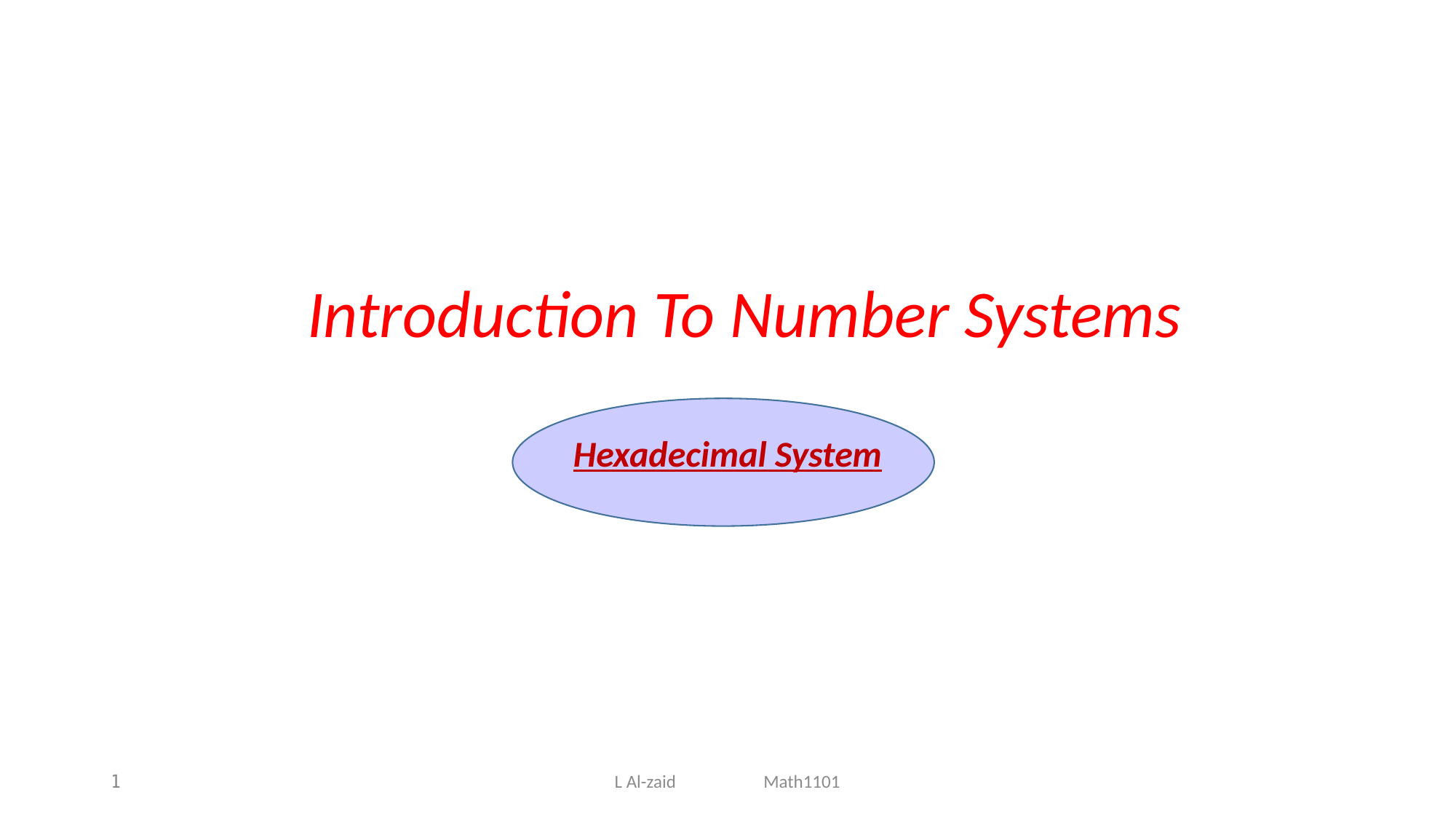

Introduction To Number Systems

Hexadecimal System
1
L Al-zaid                     Math1101